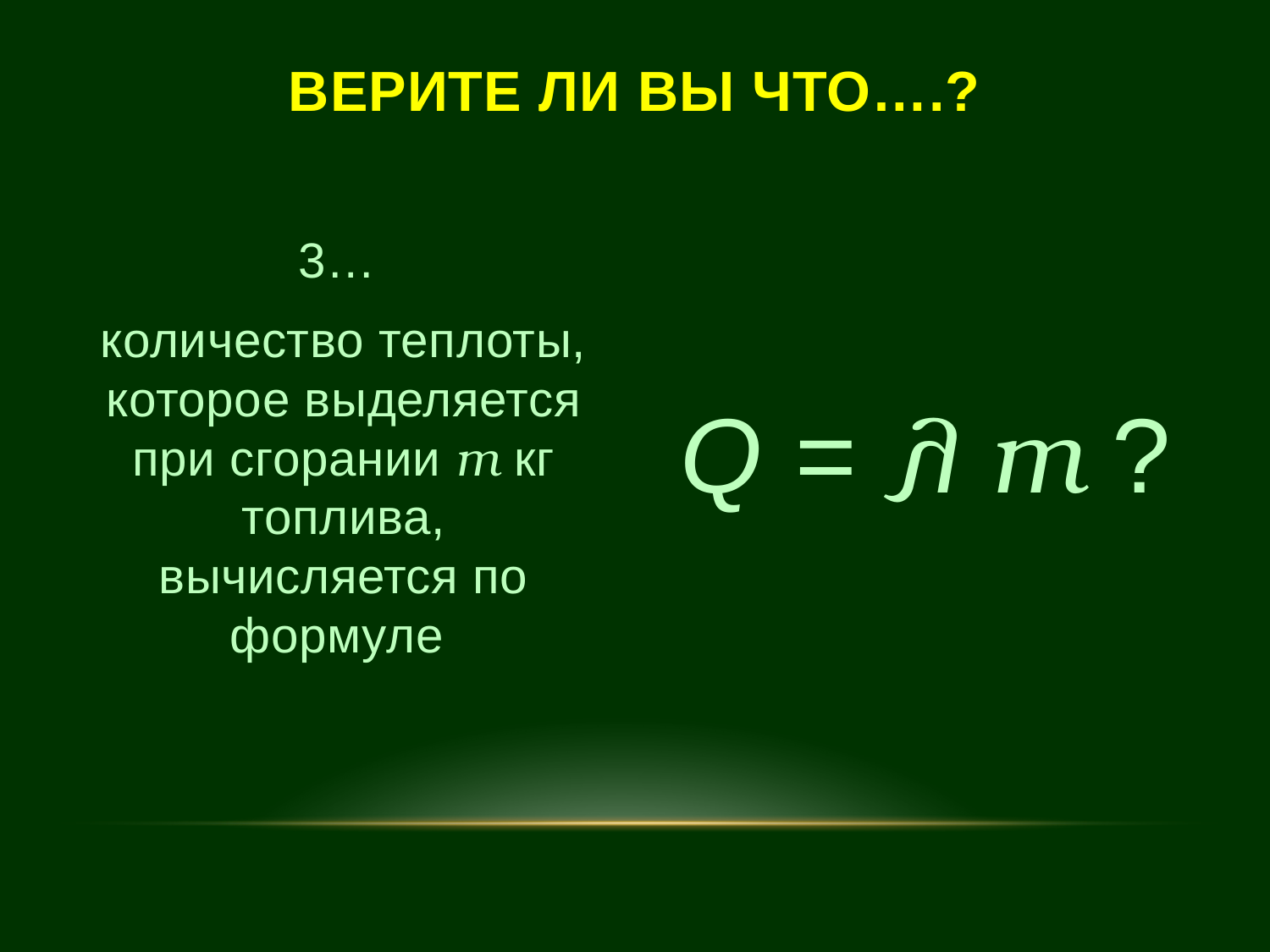

# Верите ли вы что….?
3…
количество теплоты, которое выделяется при сгорании m кг топлива, вычисляется по формуле

Q = λ m ?